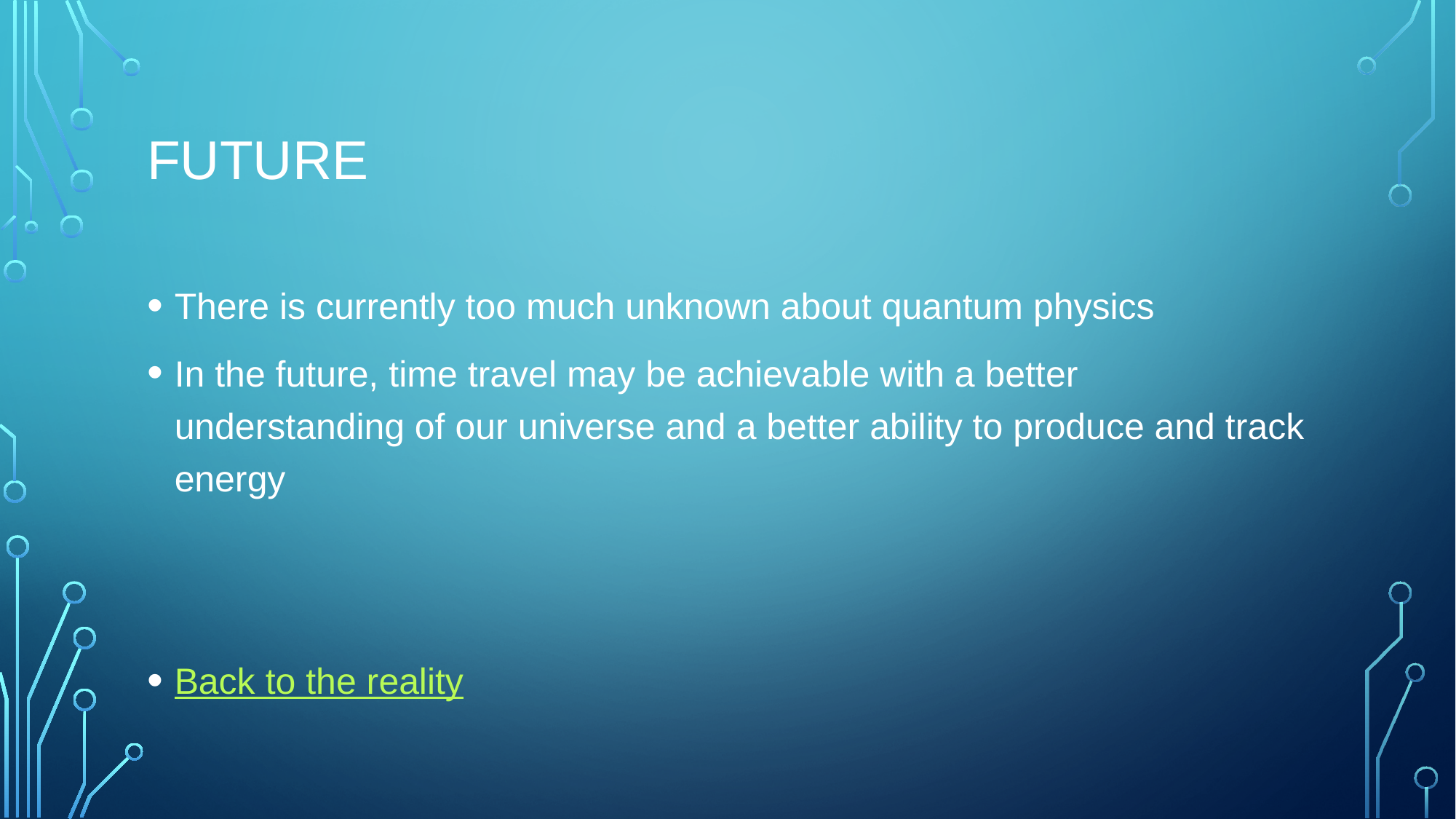

# Future
There is currently too much unknown about quantum physics
In the future, time travel may be achievable with a better understanding of our universe and a better ability to produce and track energy

Back to the reality